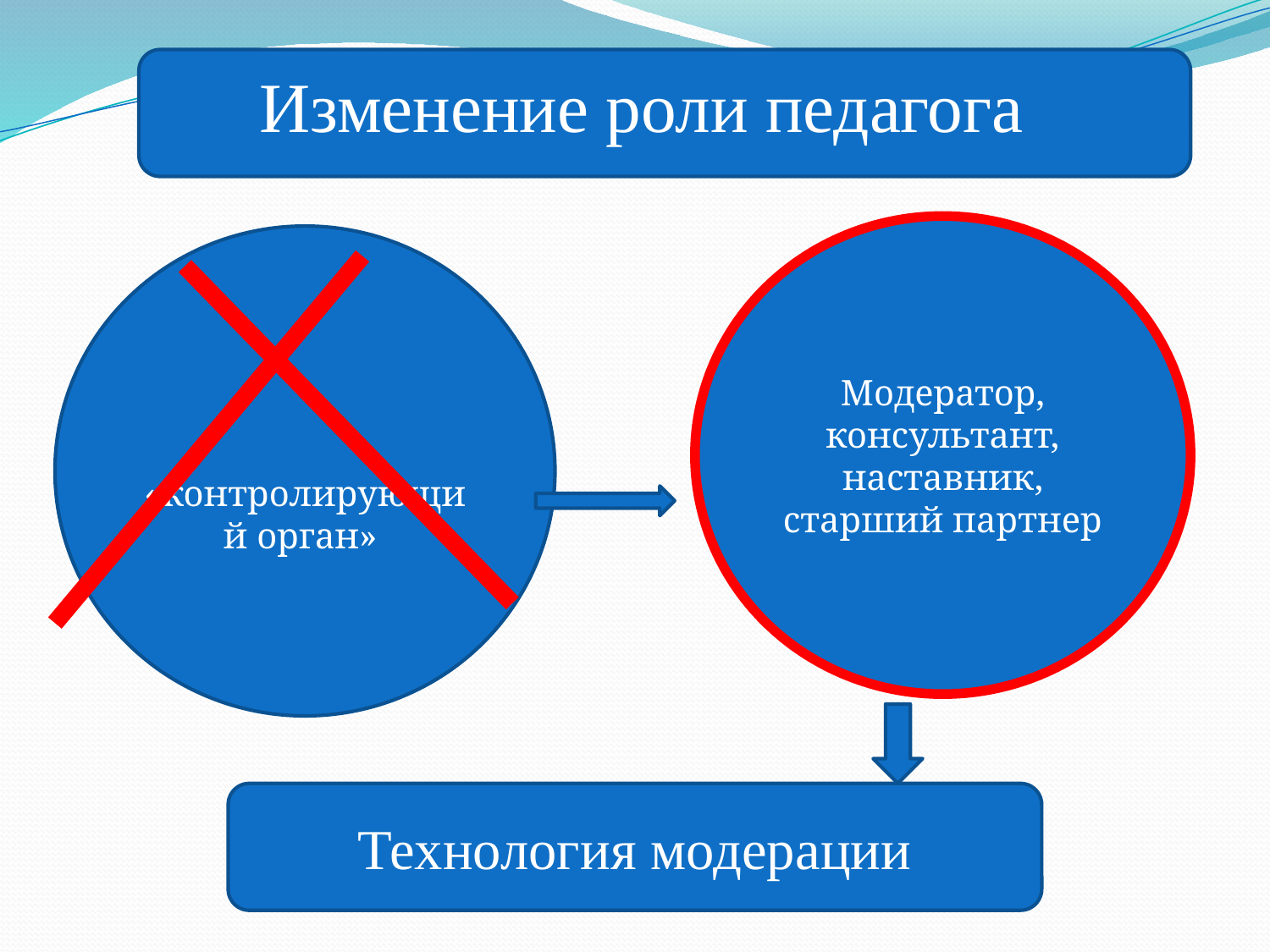

# Изменение роли педагога

Модератор, консультант, наставник, старший партнер

«контролирующий орган»

Технология модерации